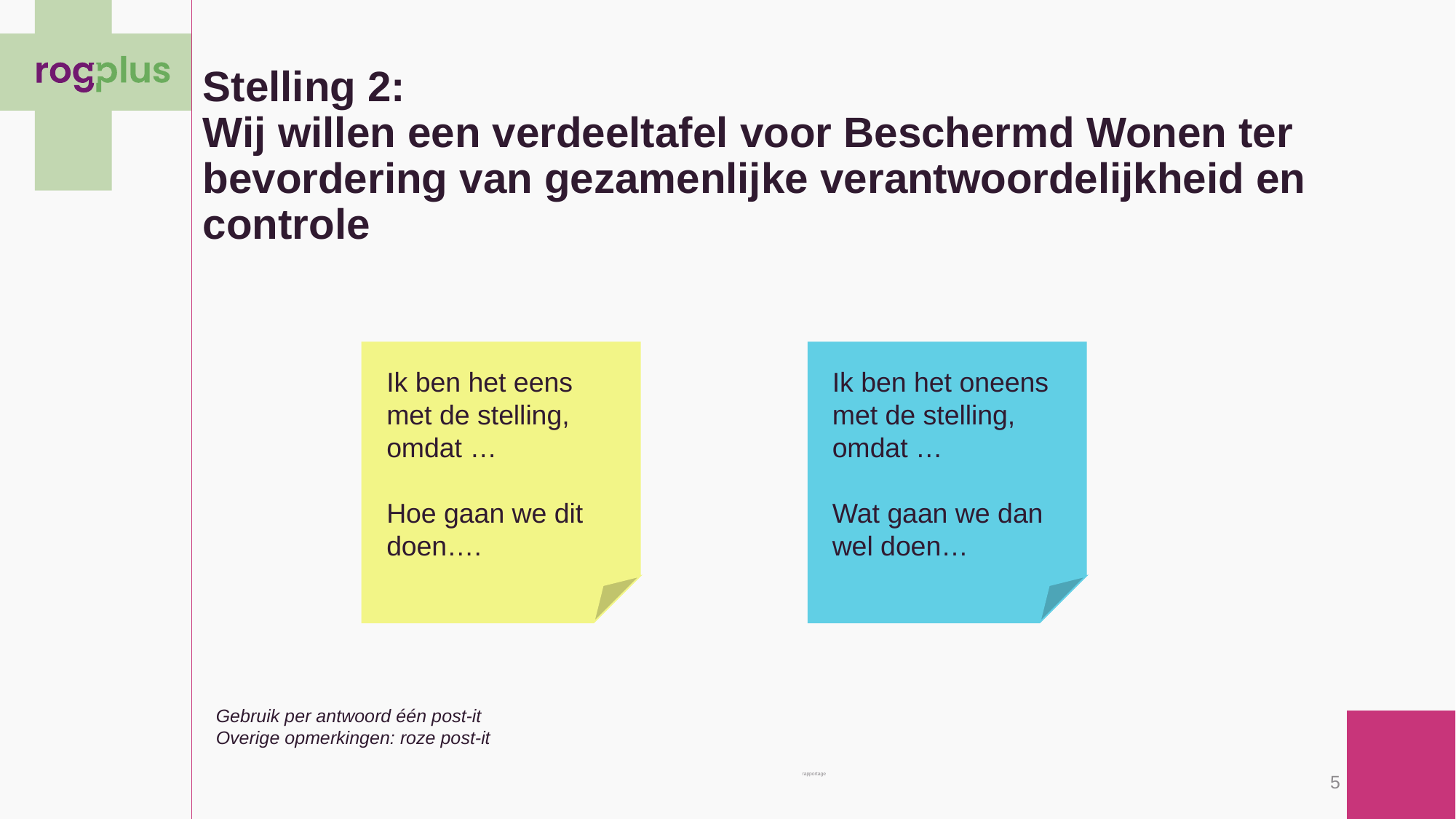

# Stelling 2: Wij willen een verdeeltafel voor Beschermd Wonen ter bevordering van gezamenlijke verantwoordelijkheid en controle

Ik ben het eens met de stelling, omdat …

Hoe gaan we dit doen….
Ik ben het oneens met de stelling, omdat …

Wat gaan we dan wel doen…
Gebruik per antwoord één post-it
Overige opmerkingen: roze post-it
rapportage
5